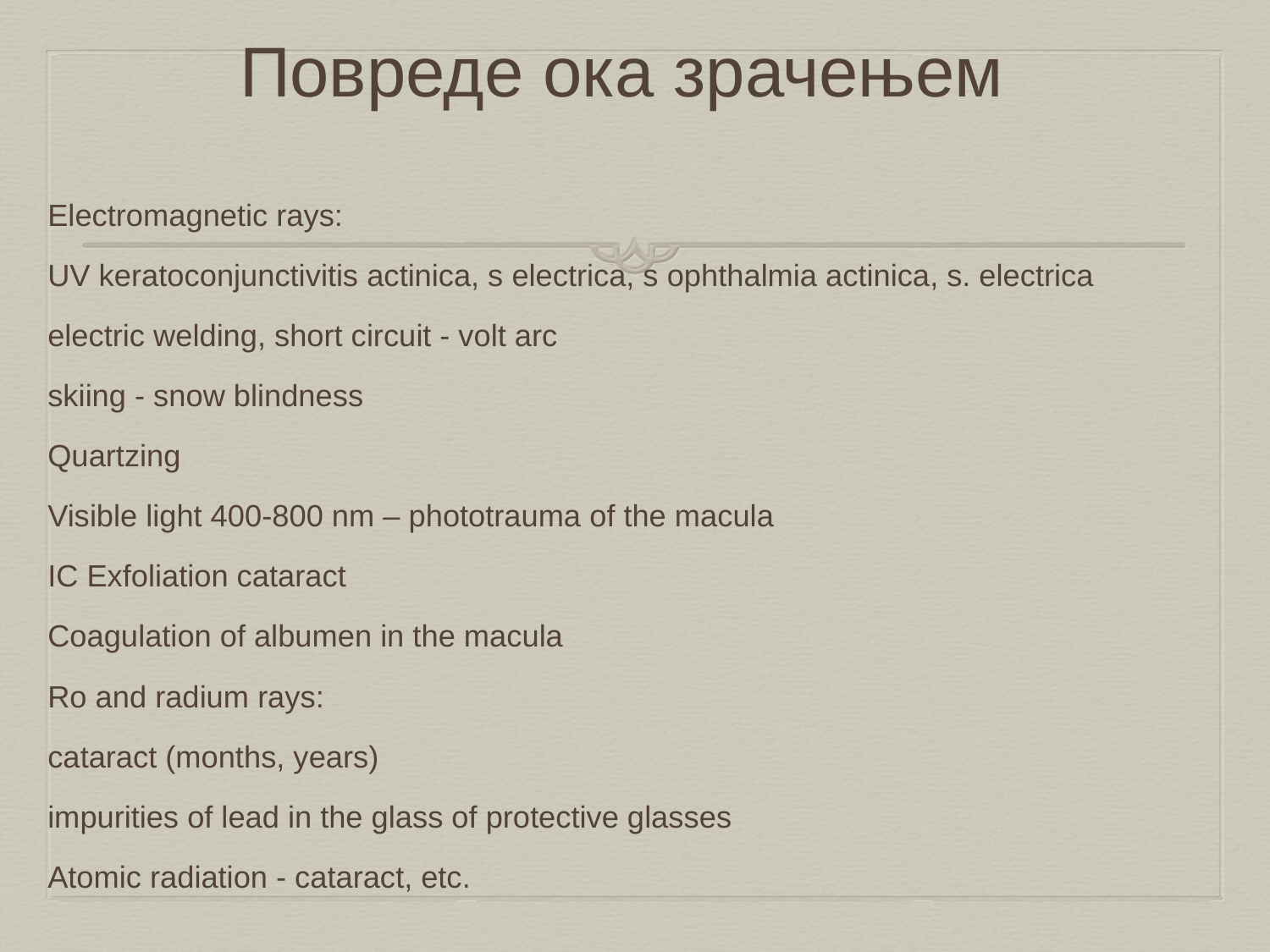

# Повреде ока зрачењем

Electromagnetic rays:
UV keratoconjunctivitis actinica, s electrica, s ophthalmia actinica, s. electrica
electric welding, short circuit - volt arc
skiing - snow blindness
Quartzing
Visible light 400-800 nm – phototrauma of the macula
IC Exfoliation cataract
Coagulation of albumen in the macula
Ro and radium rays:
cataract (months, years)
impurities of lead in the glass of protective glasses
Atomic radiation - cataract, etc.